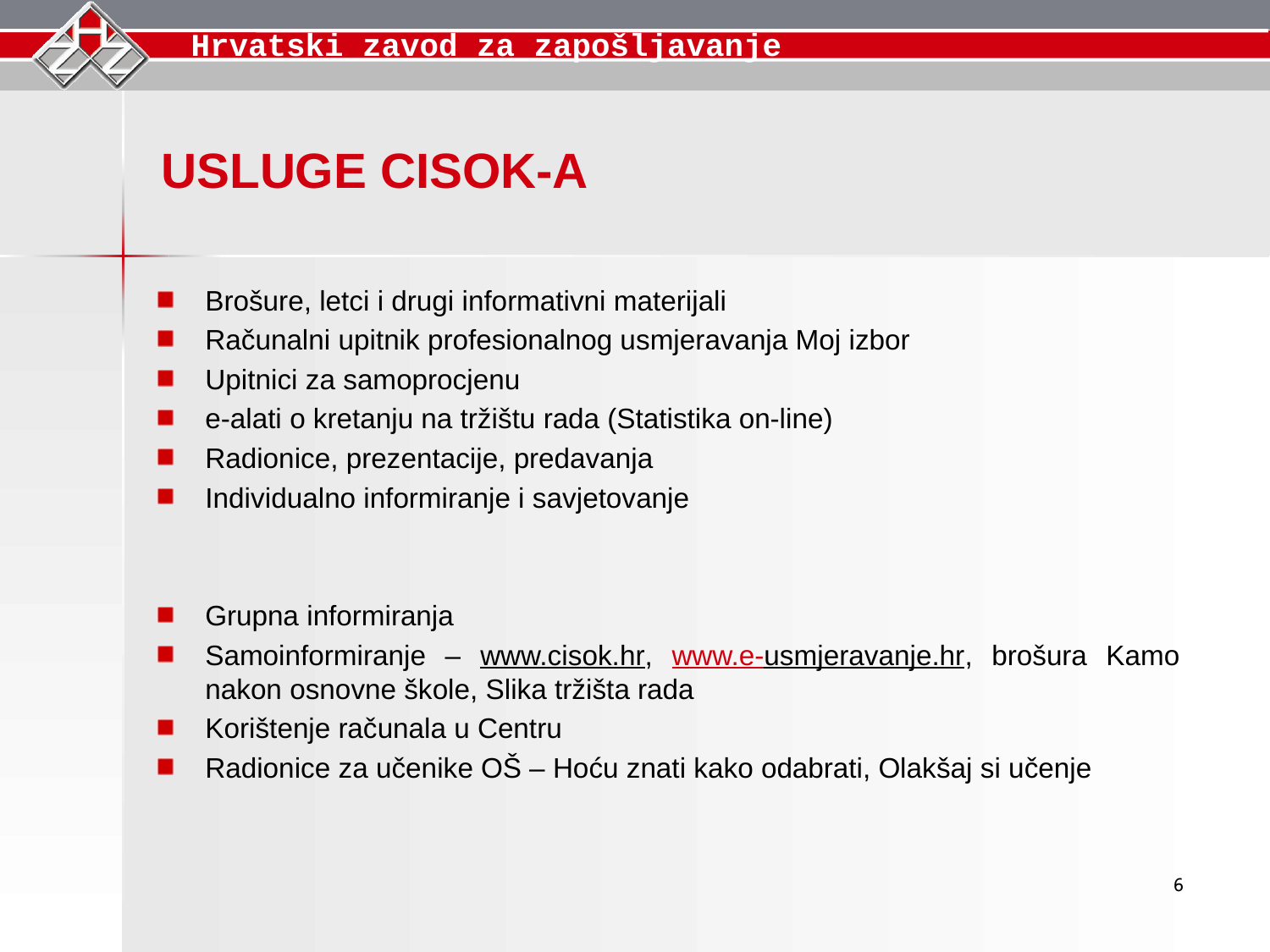

USLUGE CISOK-A
Brošure, letci i drugi informativni materijali
Računalni upitnik profesionalnog usmjeravanja Moj izbor
Upitnici za samoprocjenu
e-alati o kretanju na tržištu rada (Statistika on-line)
Radionice, prezentacije, predavanja
Individualno informiranje i savjetovanje

Grupna informiranja
Samoinformiranje – www.cisok.hr, www.e-usmjeravanje.hr, brošura Kamo nakon osnovne škole, Slika tržišta rada
Korištenje računala u Centru
Radionice za učenike OŠ – Hoću znati kako odabrati, Olakšaj si učenje

6